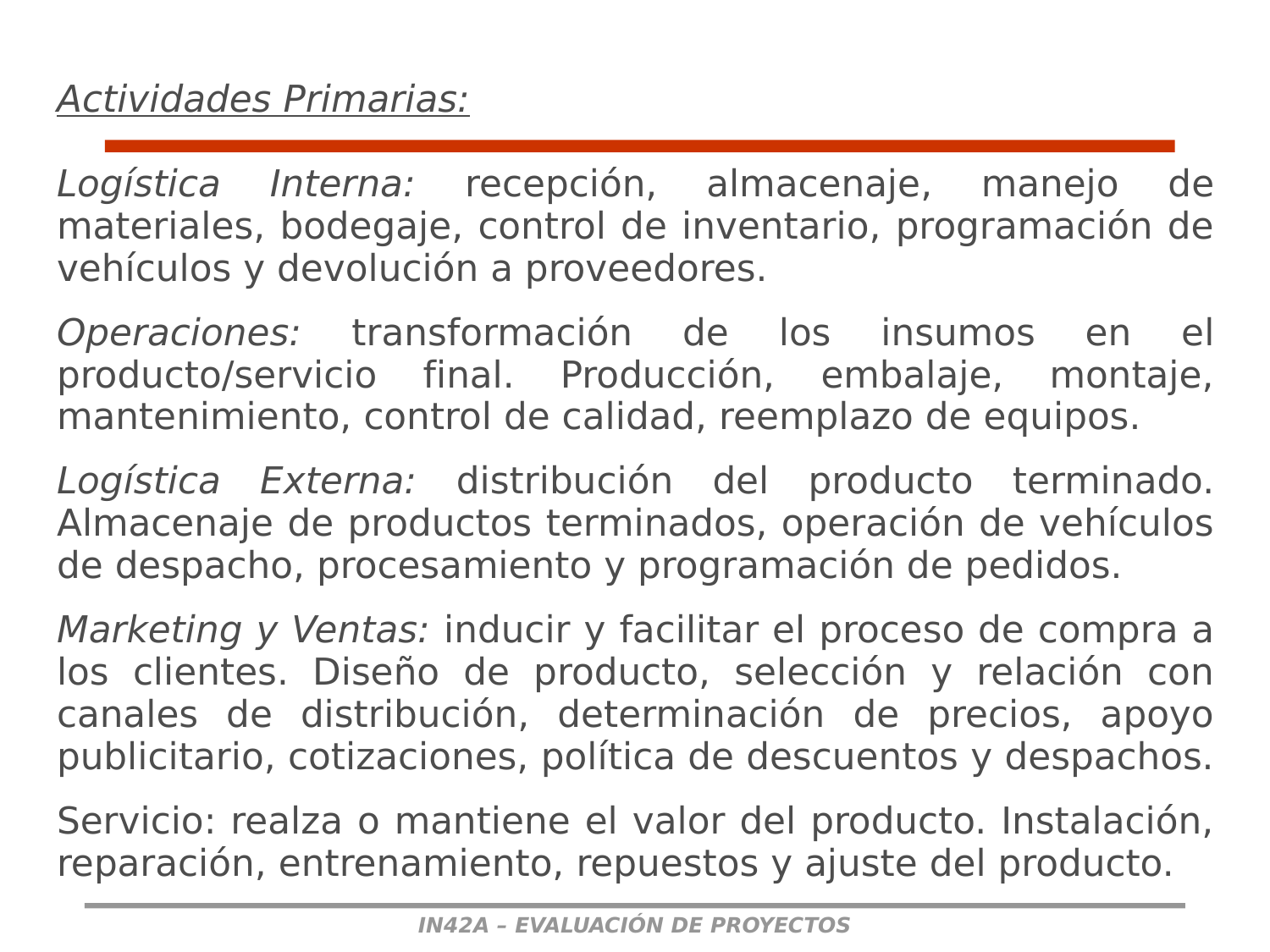

Actividades Primarias:

Logística Interna: recepción, almacenaje, manejo de materiales, bodegaje, control de inventario, programación de vehículos y devolución a proveedores.

Operaciones: transformación de los insumos en el producto/servicio final. Producción, embalaje, montaje, mantenimiento, control de calidad, reemplazo de equipos.

Logística Externa: distribución del producto terminado. Almacenaje de productos terminados, operación de vehículos de despacho, procesamiento y programación de pedidos.

Marketing y Ventas: inducir y facilitar el proceso de compra a los clientes. Diseño de producto, selección y relación con canales de distribución, determinación de precios, apoyo publicitario, cotizaciones, política de descuentos y despachos.

Servicio: realza o mantiene el valor del producto. Instalación, reparación, entrenamiento, repuestos y ajuste del producto.
IN42A – EVALUACIÓN DE PROYECTOS